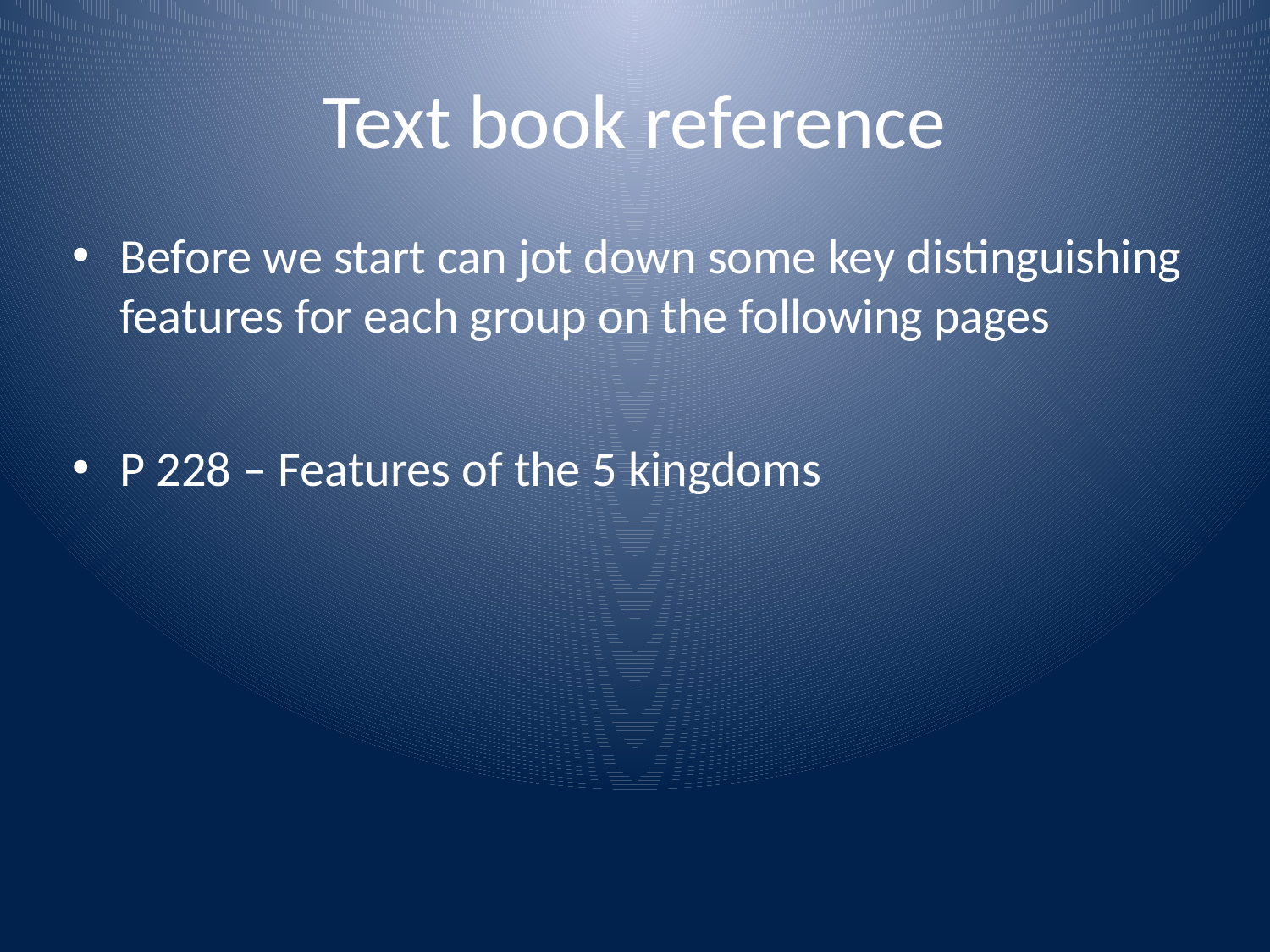

# Text book reference
Before we start can jot down some key distinguishing features for each group on the following pages

P 228 – Features of the 5 kingdoms